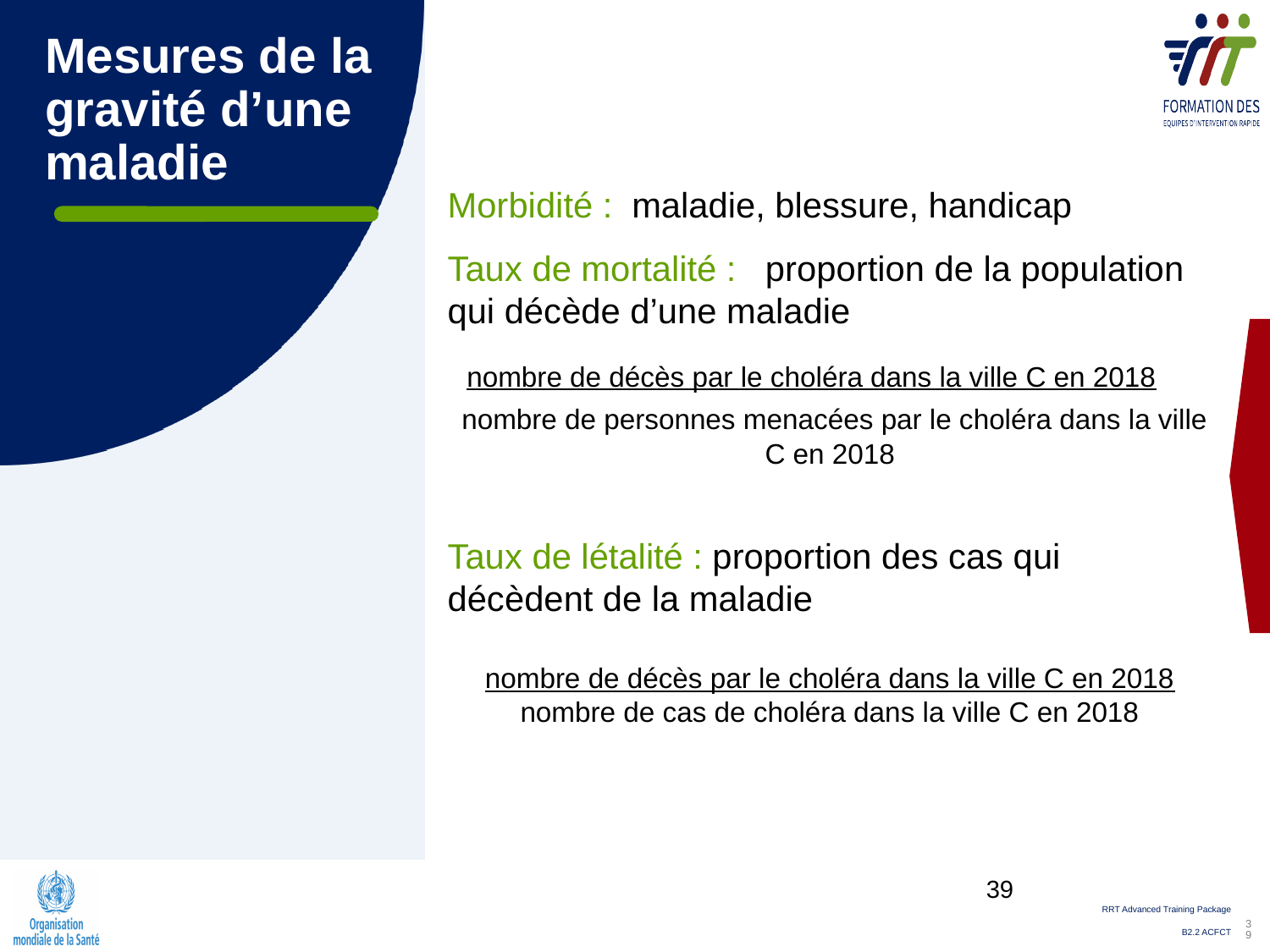

# Mesures de la gravité d’une maladie
Morbidité :  maladie, blessure, handicap
Taux de mortalité :   proportion de la population qui décède d’une maladie
  nombre de décès par le choléra dans la ville C en 2018
 nombre de personnes menacées par le choléra dans la ville C en 2018

Taux de létalité : proportion des cas qui décèdent de la maladie

nombre de décès par le choléra dans la ville C en 2018
nombre de cas de choléra dans la ville C en 2018

39